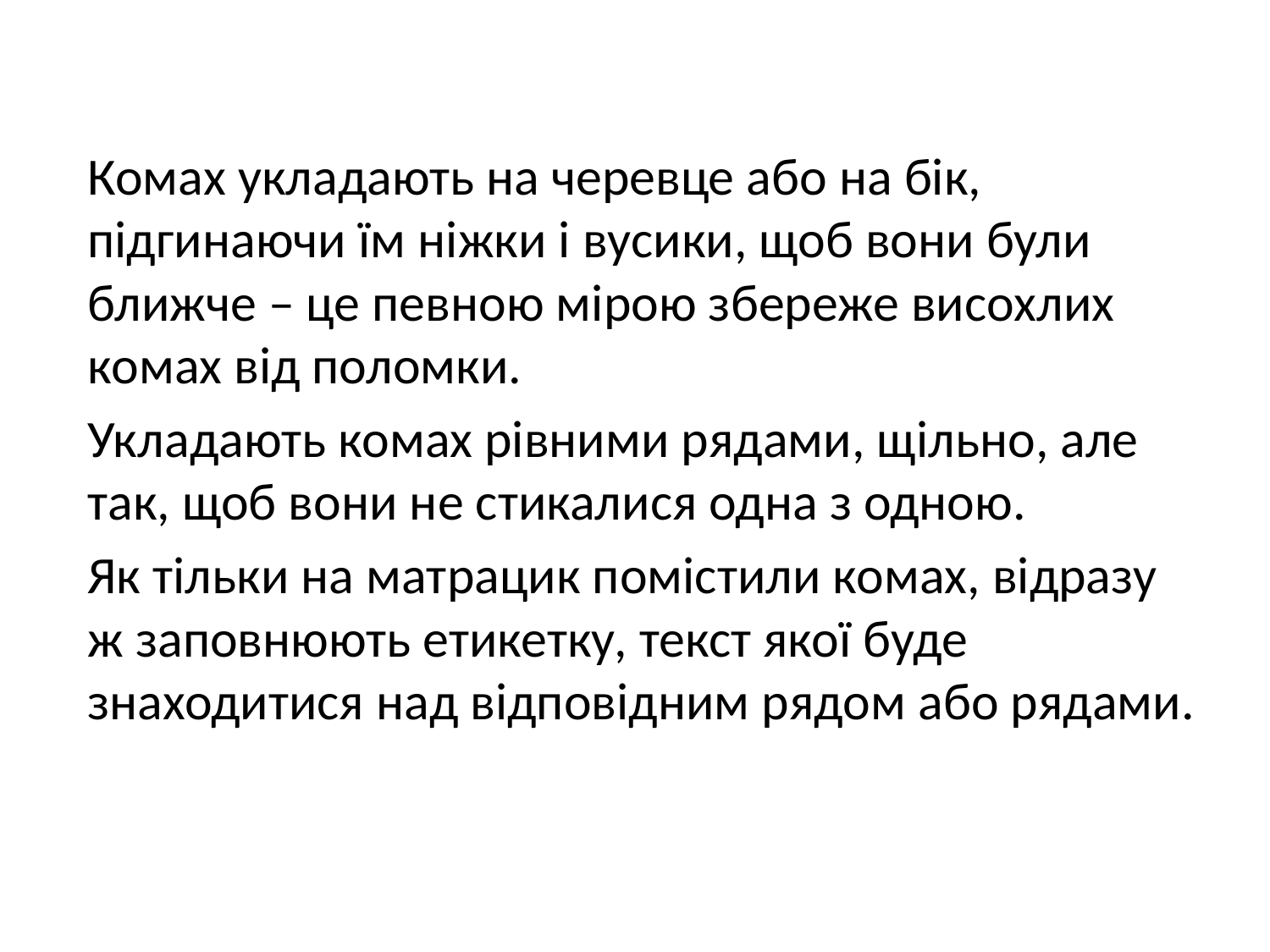

Комах укладають на черевце або на бік, підгинаючи їм ніжки і вусики, щоб вони були ближче – це певною мірою збереже висохлих комах від поломки.
Укладають комах рівними рядами, щільно, але так, щоб вони не стикалися одна з одною.
Як тільки на матрацик помістили комах, відразу ж заповнюють етикетку, текст якої буде знаходитися над відповідним рядом або рядами.